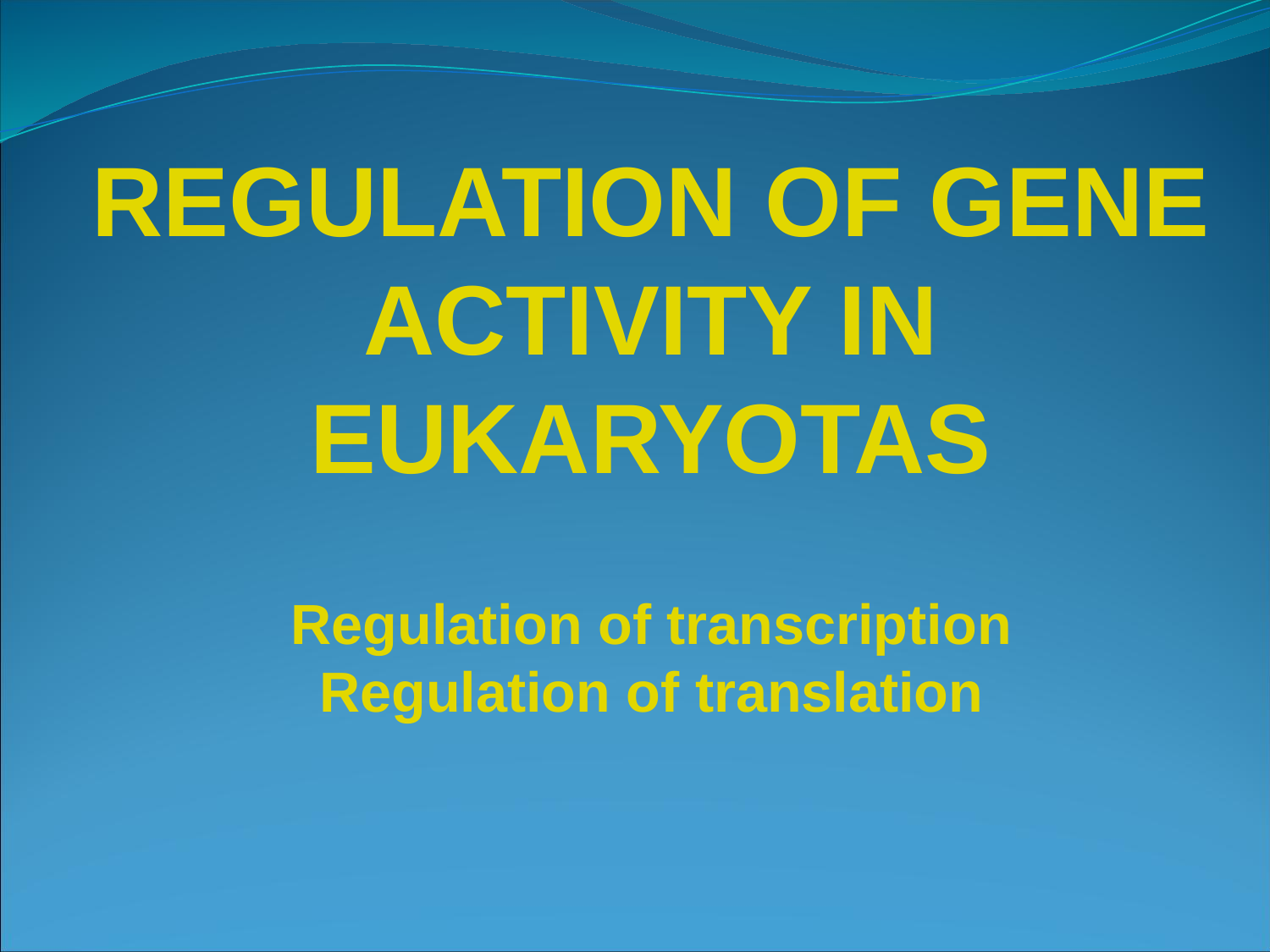

REGULATION OF GENE ACTIVITY IN EUKARYOTAS
Regulation of transcription Regulation of translation